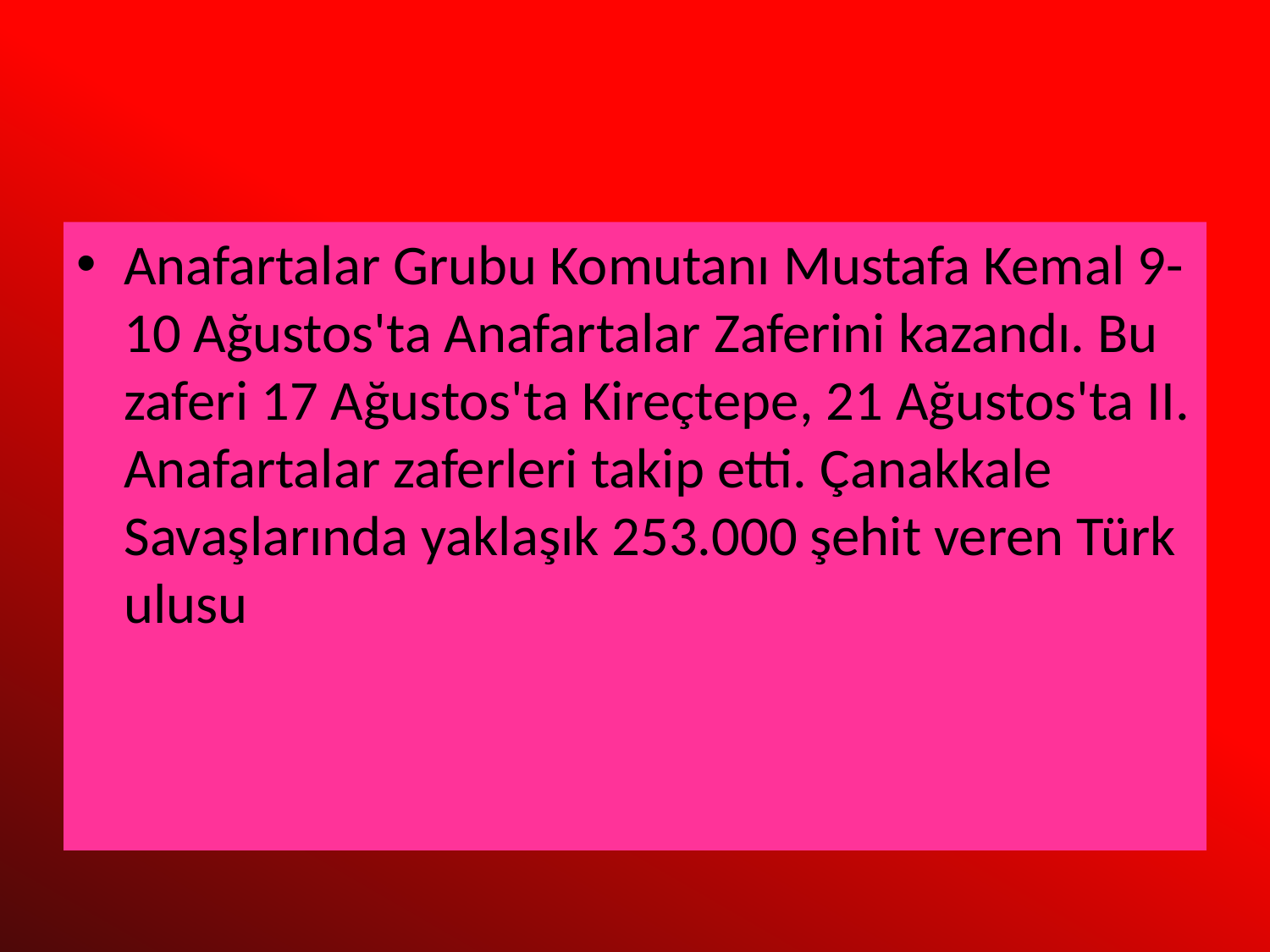

Anafartalar Grubu Komutanı Mustafa Kemal 9-10 Ağustos'ta Anafartalar Zaferini kazandı. Bu zaferi 17 Ağustos'ta Kireçtepe, 21 Ağustos'ta II. Anafartalar zaferleri takip etti. Çanakkale Savaşlarında yaklaşık 253.000 şehit veren Türk ulusu